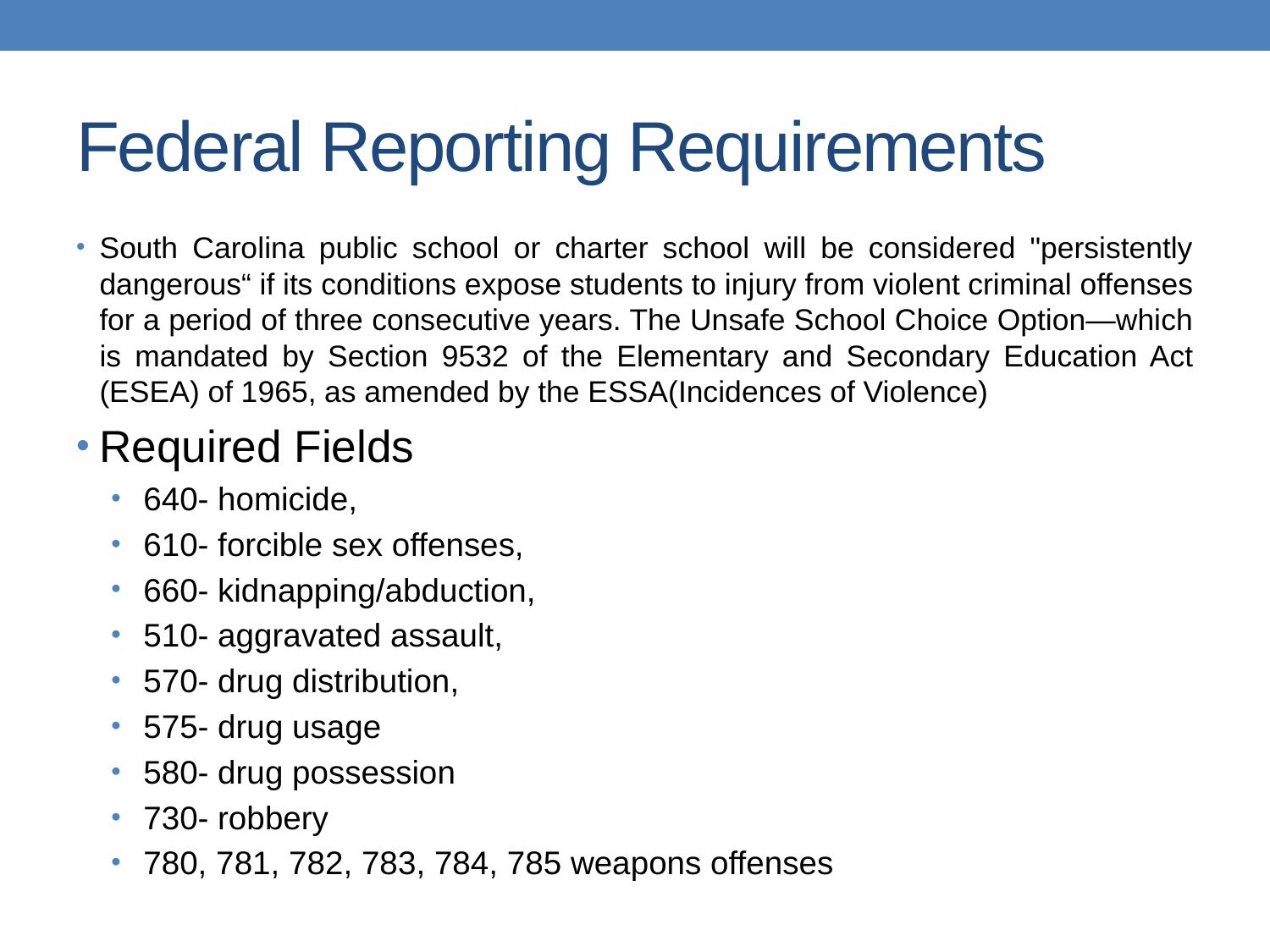

# Federal Reporting Requirements
South Carolina public school or charter school will be considered "persistently dangerous“ if its conditions expose students to injury from violent criminal offenses for a period of three consecutive years. The Unsafe School Choice Option—which is mandated by Section 9532 of the Elementary and Secondary Education Act (ESEA) of 1965, as amended by the ESSA(Incidences of Violence)
Required Fields
 640- homicide,
 610- forcible sex offenses,
 660- kidnapping/abduction,
 510- aggravated assault,
 570- drug distribution,
 575- drug usage
 580- drug possession
 730- robbery
 780, 781, 782, 783, 784, 785 weapons offenses